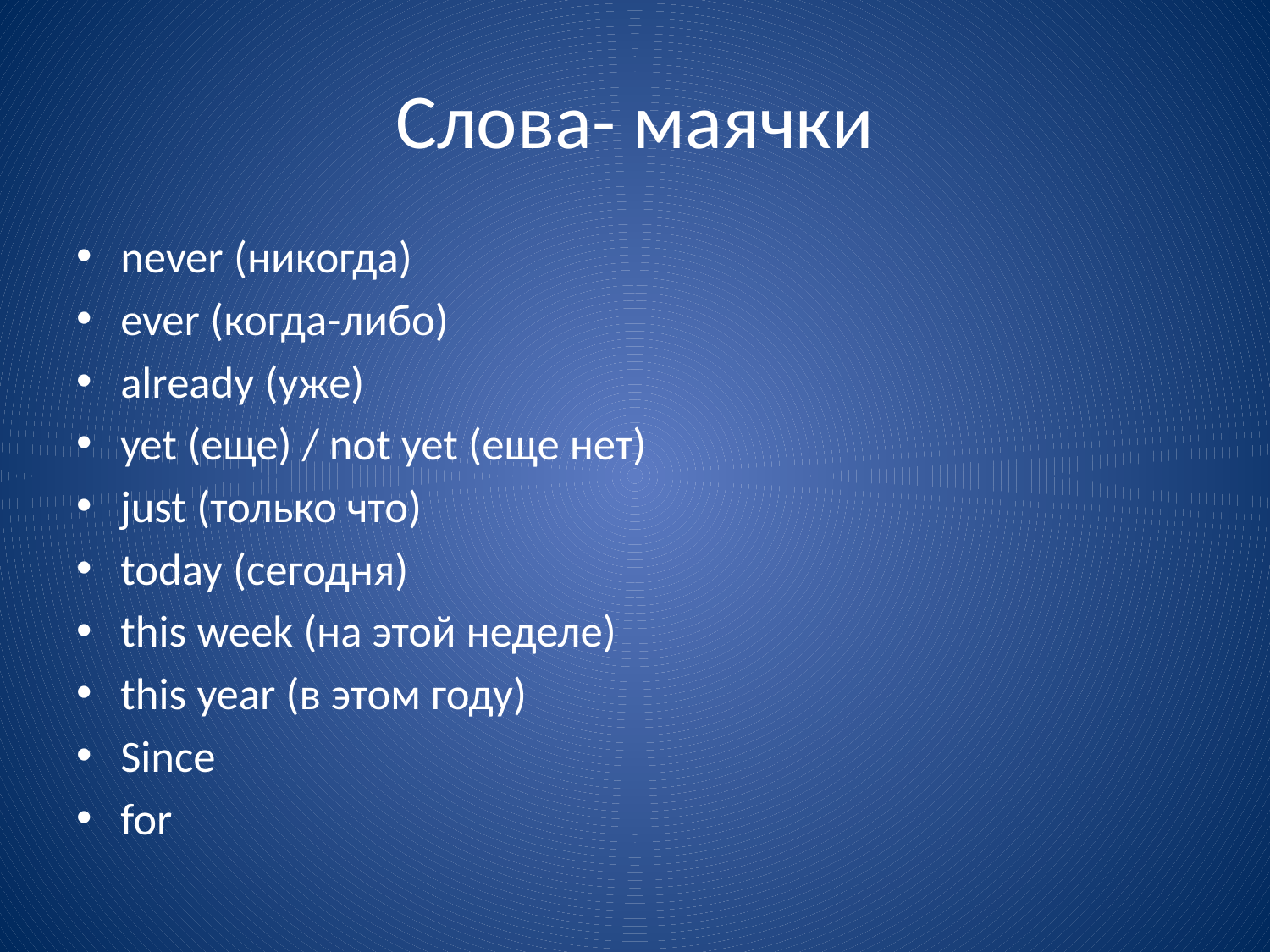

# Слова- маячки
never (никогда)
ever (когда-либо)
already (уже)
yet (еще) / not yet (еще нет)
just (только что)
today (сегодня)
this week (на этой неделе)
this year (в этом году)
Since
for